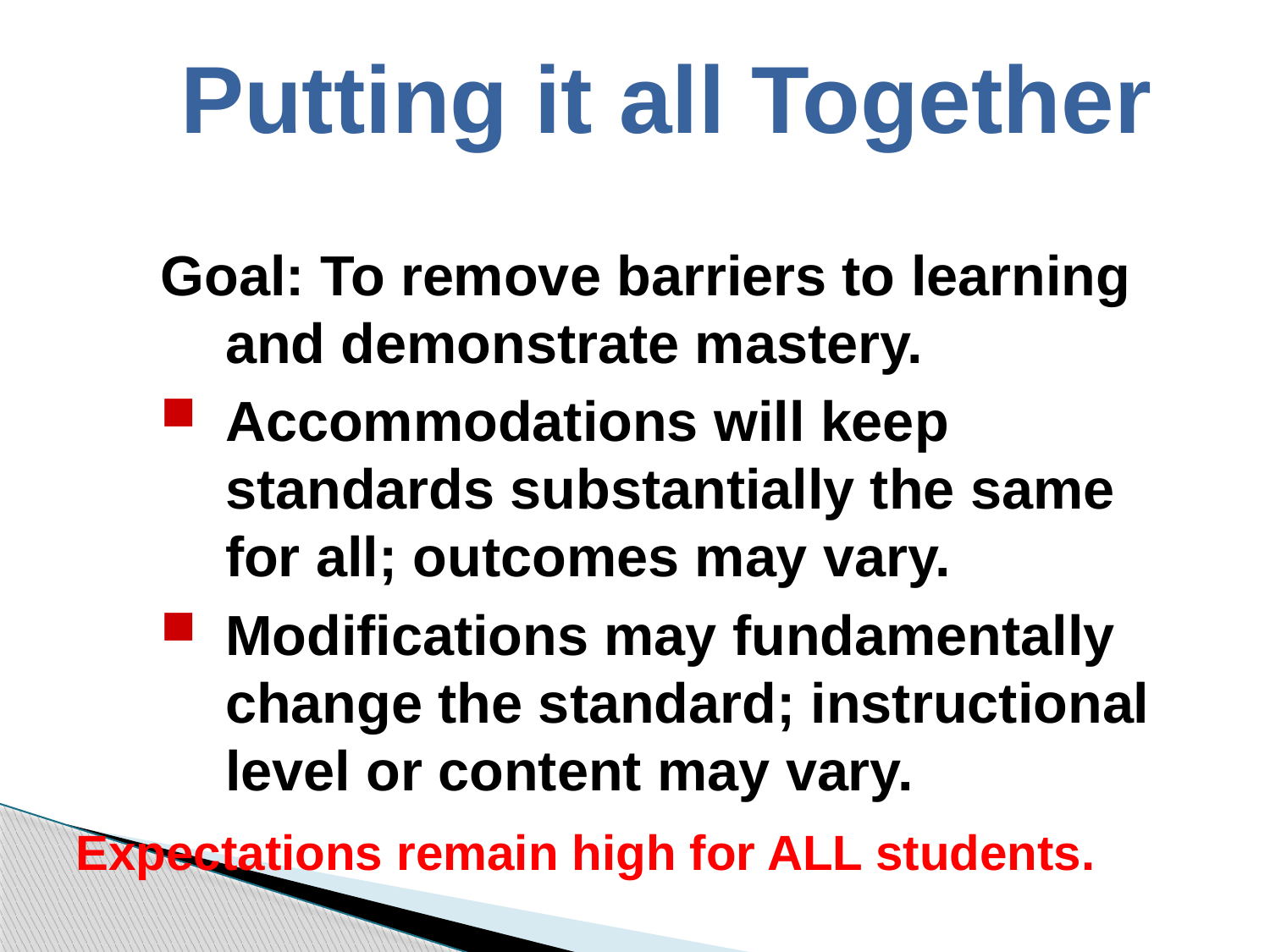

Putting it all Together
Goal: To remove barriers to learning and demonstrate mastery.
Accommodations will keep standards substantially the same for all; outcomes may vary.
Modifications may fundamentally change the standard; instructional level or content may vary.

Expectations remain high for ALL students.